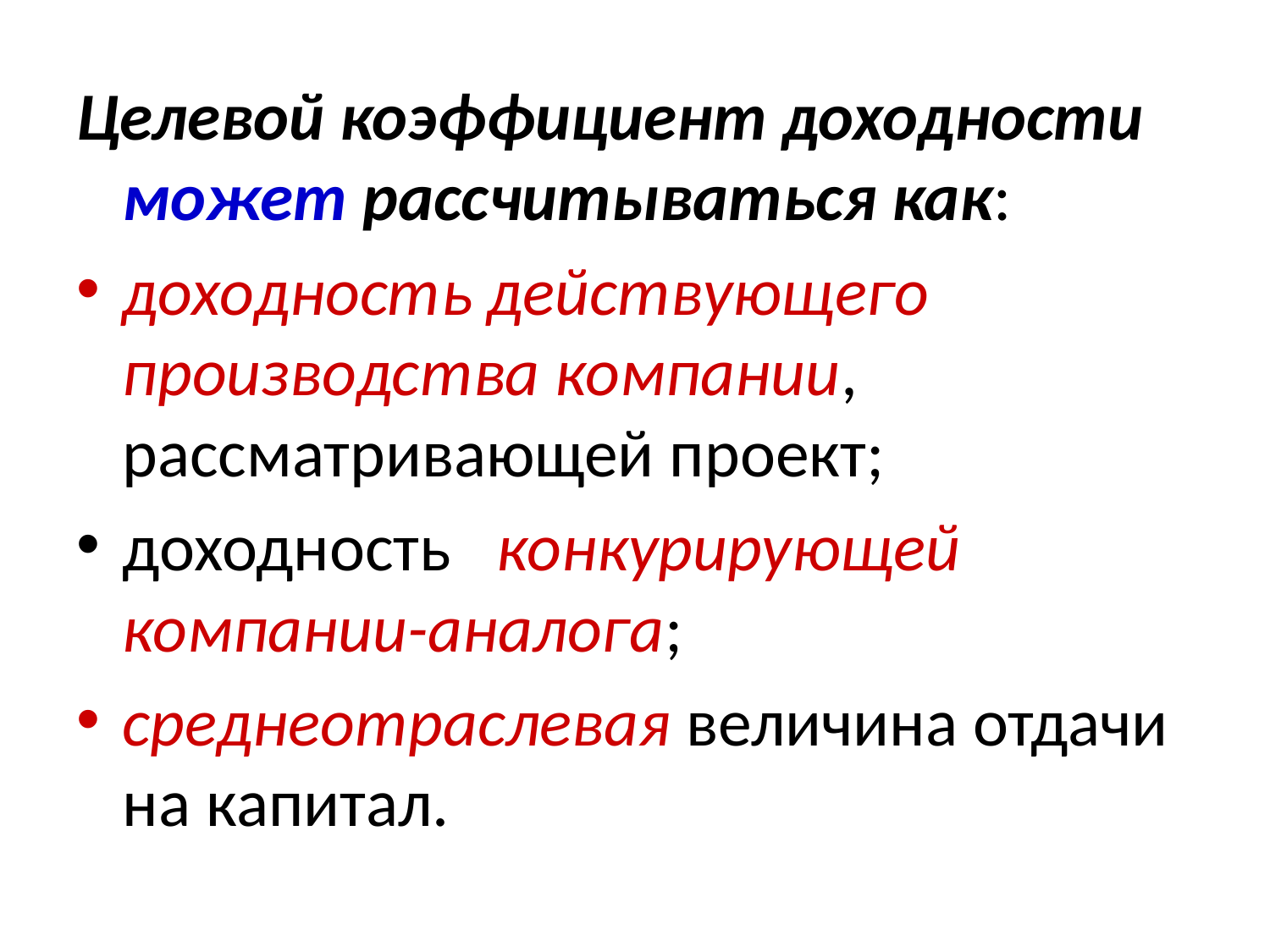

Целевой коэффициент доходности может рассчитываться как:
доходность действующего производства компании, рассматривающей проект;
доходность   конкурирующей   компании-аналога;
среднеотраслевая величина отдачи на капитал.